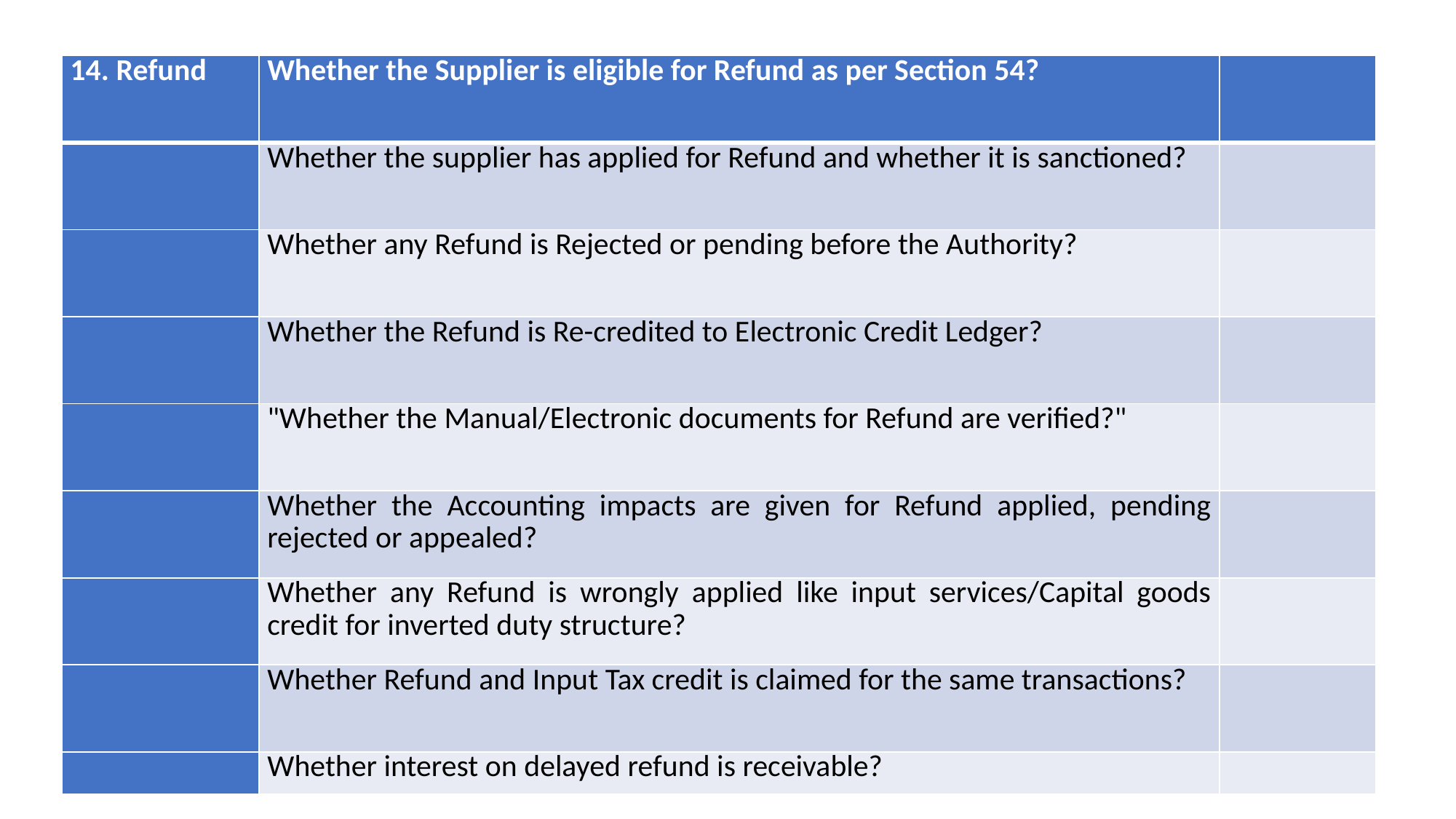

| 14. Refund | Whether the Supplier is eligible for Refund as per Section 54? |  |
| --- | --- | --- |
|  | Whether the supplier has applied for Refund and whether it is sanctioned? |  |
|  | Whether any Refund is Rejected or pending before the Authority? |  |
|  | Whether the Refund is Re-credited to Electronic Credit Ledger? |  |
|  | "Whether the Manual/Electronic documents for Refund are verified?" |  |
|  | Whether the Accounting impacts are given for Refund applied, pending rejected or appealed? |  |
|  | Whether any Refund is wrongly applied like input services/Capital goods credit for inverted duty structure? |  |
|  | Whether Refund and Input Tax credit is claimed for the same transactions? |  |
|  | Whether interest on delayed refund is receivable? |  |